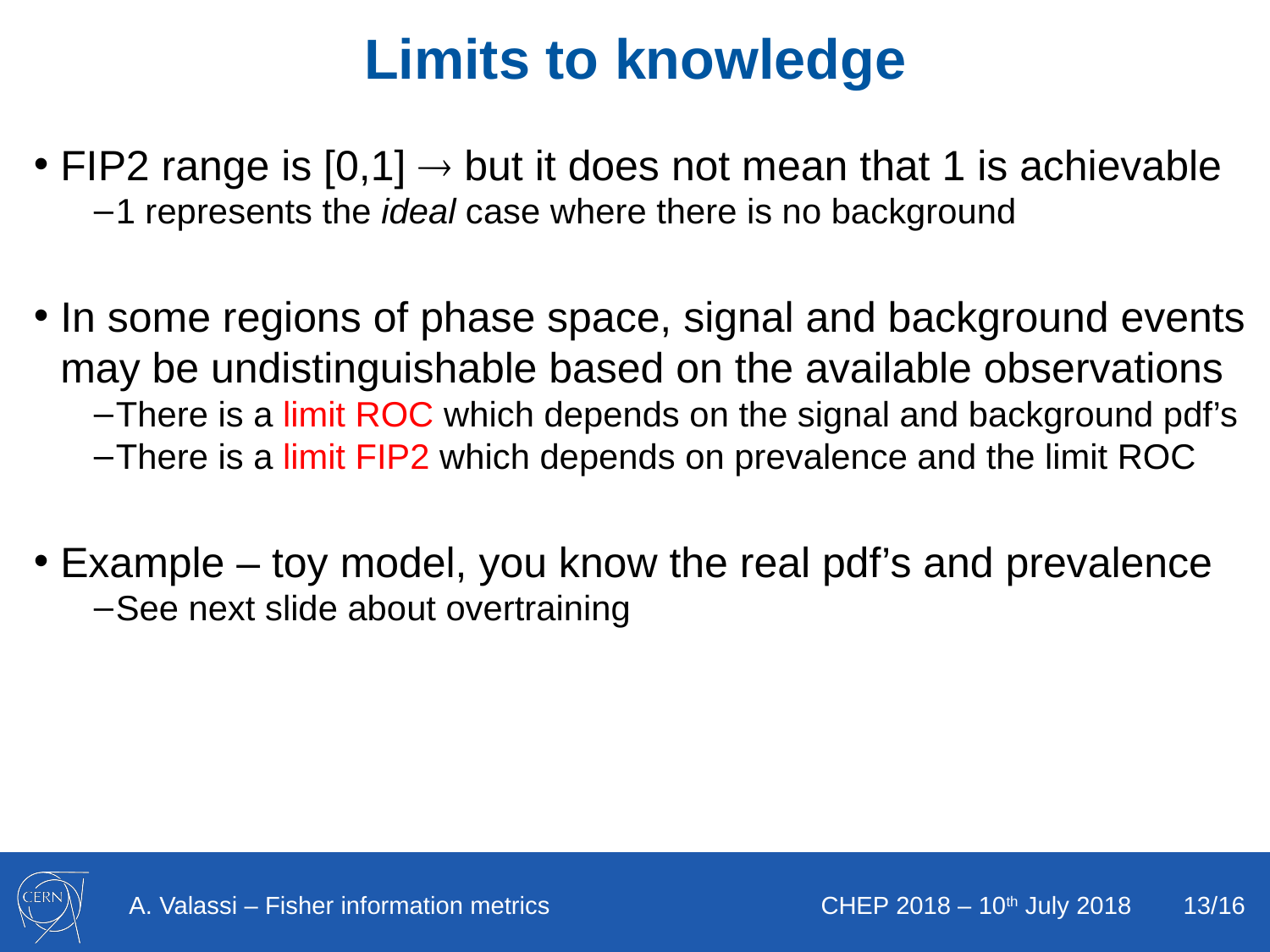

# Limits to knowledge
FIP2 range is [0,1] → but it does not mean that 1 is achievable
1 represents the ideal case where there is no background

In some regions of phase space, signal and background events may be undistinguishable based on the available observations
There is a limit ROC which depends on the signal and background pdf’s
There is a limit FIP2 which depends on prevalence and the limit ROC

Example – toy model, you know the real pdf’s and prevalence
See next slide about overtraining